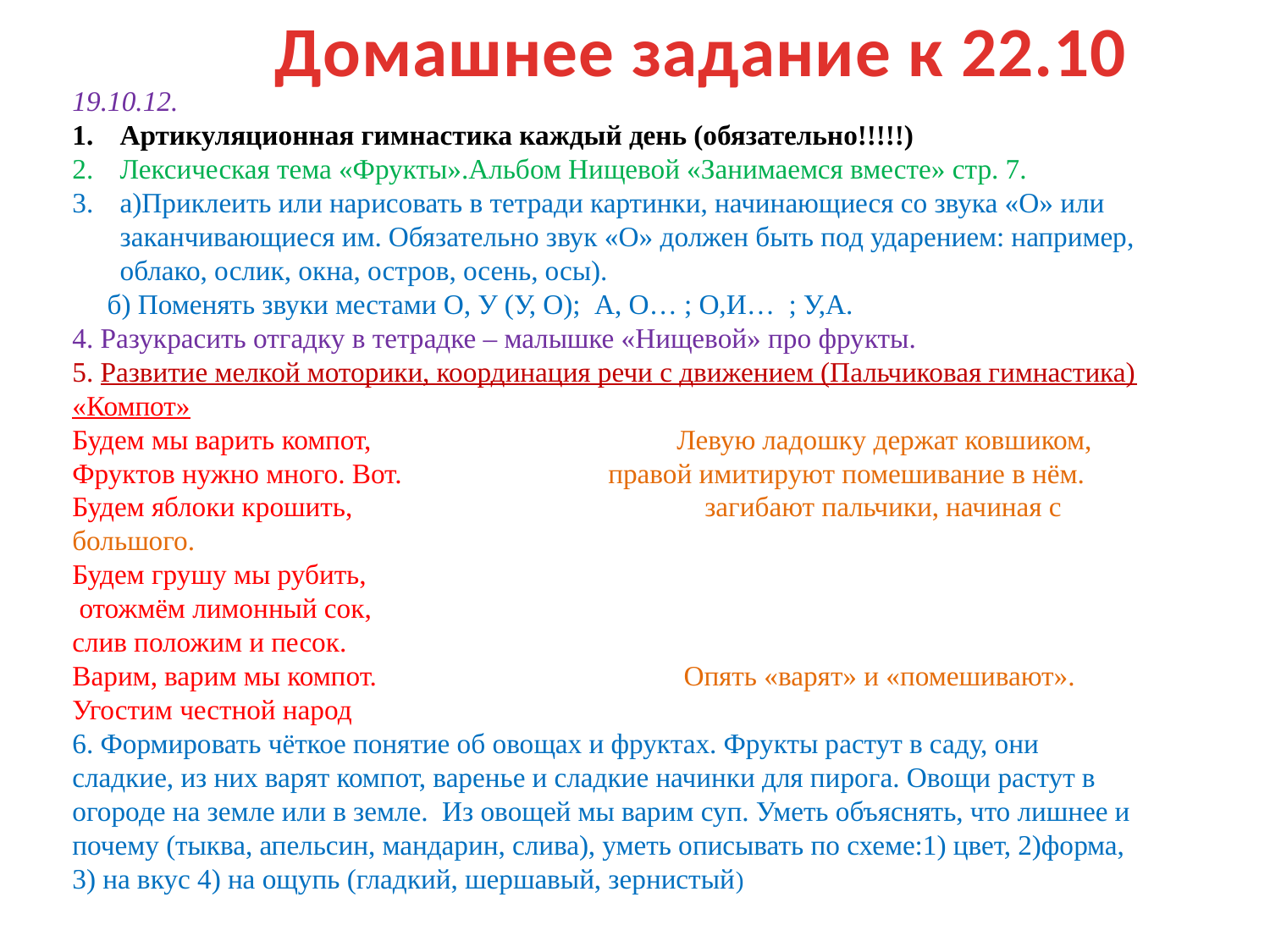

Домашнее задание к 22.10
19.10.12.
Артикуляционная гимнастика каждый день (обязательно!!!!!)
Лексическая тема «Фрукты».Альбом Нищевой «Занимаемся вместе» стр. 7.
а)Приклеить или нарисовать в тетради картинки, начинающиеся со звука «О» или заканчивающиеся им. Обязательно звук «О» должен быть под ударением: например, облако, ослик, окна, остров, осень, осы).
     б) Поменять звуки местами О, У (У, О);  А, О… ; О,И…  ; У,А.
4. Разукрасить отгадку в тетрадке – малышке «Нищевой» про фрукты.
5. Развитие мелкой моторики, координация речи с движением (Пальчиковая гимнастика) «Компот»
Будем мы варить компот, 	                                Левую ладошку держат ковшиком,
Фруктов нужно много. Вот.                	    правой имитируют помешивание в нём.
Будем яблоки крошить,	                                    загибают пальчики, начиная с большого.
Будем грушу мы рубить,
 отожмём лимонный сок,
слив положим и песок.
Варим, варим мы компот.	                                 Опять «варят» и «помешивают».
Угостим честной народ
6. Формировать чёткое понятие об овощах и фруктах. Фрукты растут в саду, они сладкие, из них варят компот, варенье и сладкие начинки для пирога. Овощи растут в огороде на земле или в земле.  Из овощей мы варим суп. Уметь объяснять, что лишнее и почему (тыква, апельсин, мандарин, слива), уметь описывать по схеме:1) цвет, 2)форма,  3) на вкус 4) на ощупь (гладкий, шершавый, зернистый)